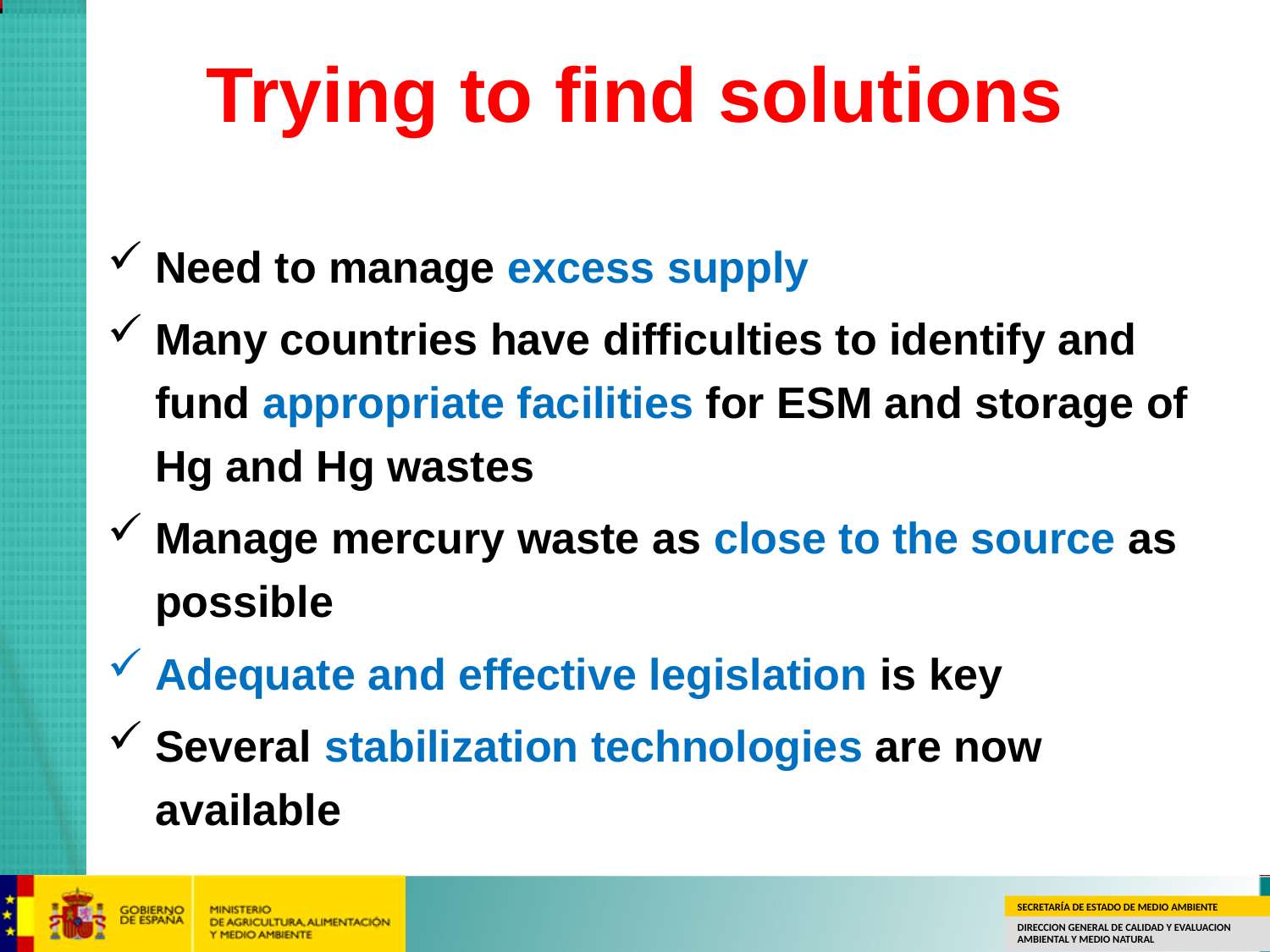

# Trying to find solutions
Need to manage excess supply
Many countries have difficulties to identify and fund appropriate facilities for ESM and storage of Hg and Hg wastes
Manage mercury waste as close to the source as possible
Adequate and effective legislation is key
Several stabilization technologies are now available